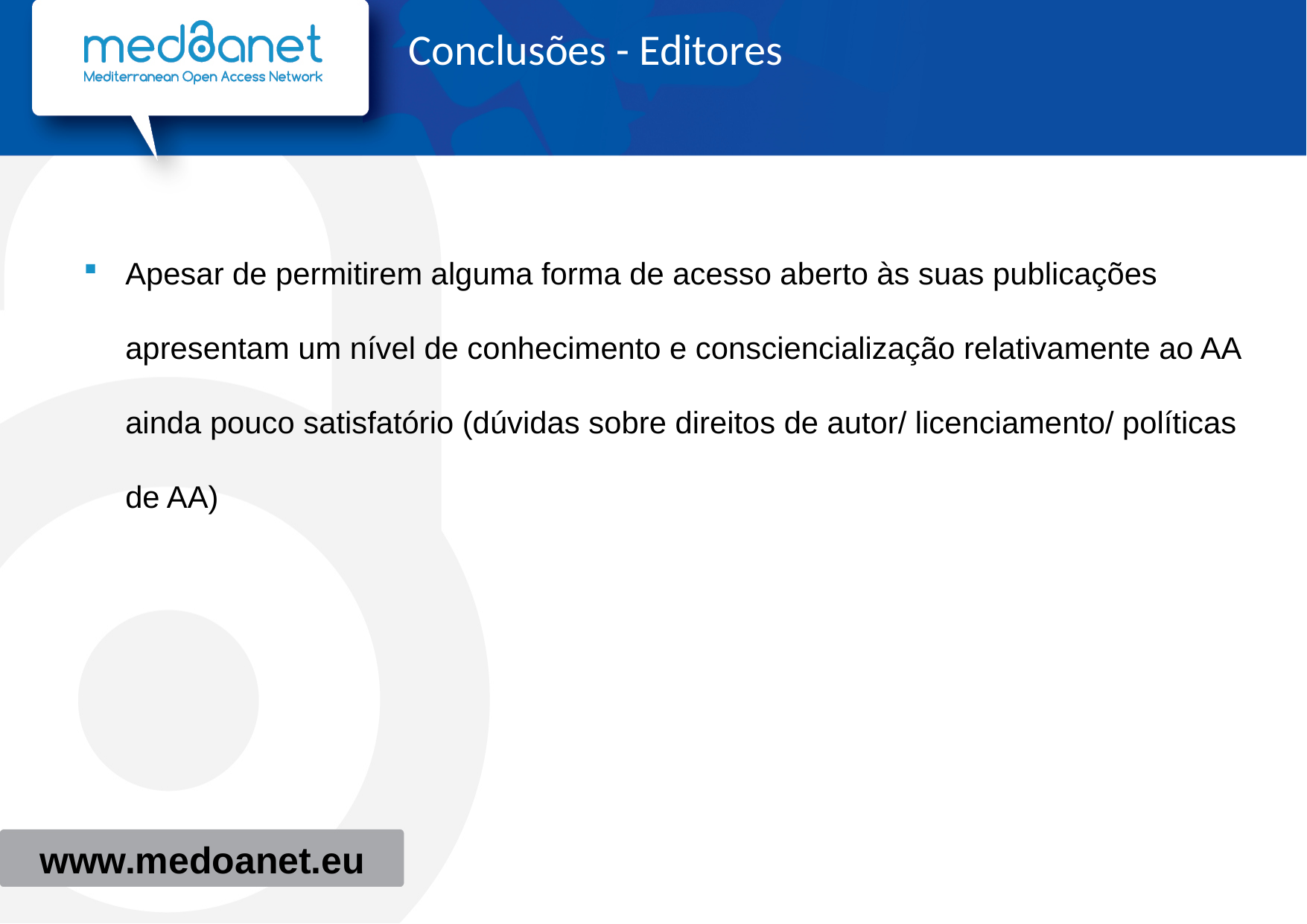

# Conclusões - Editores

Apesar de permitirem alguma forma de acesso aberto às suas publicações apresentam um nível de conhecimento e consciencialização relativamente ao AA ainda pouco satisfatório (dúvidas sobre direitos de autor/ licenciamento/ políticas de AA)
www.medoanet.eu